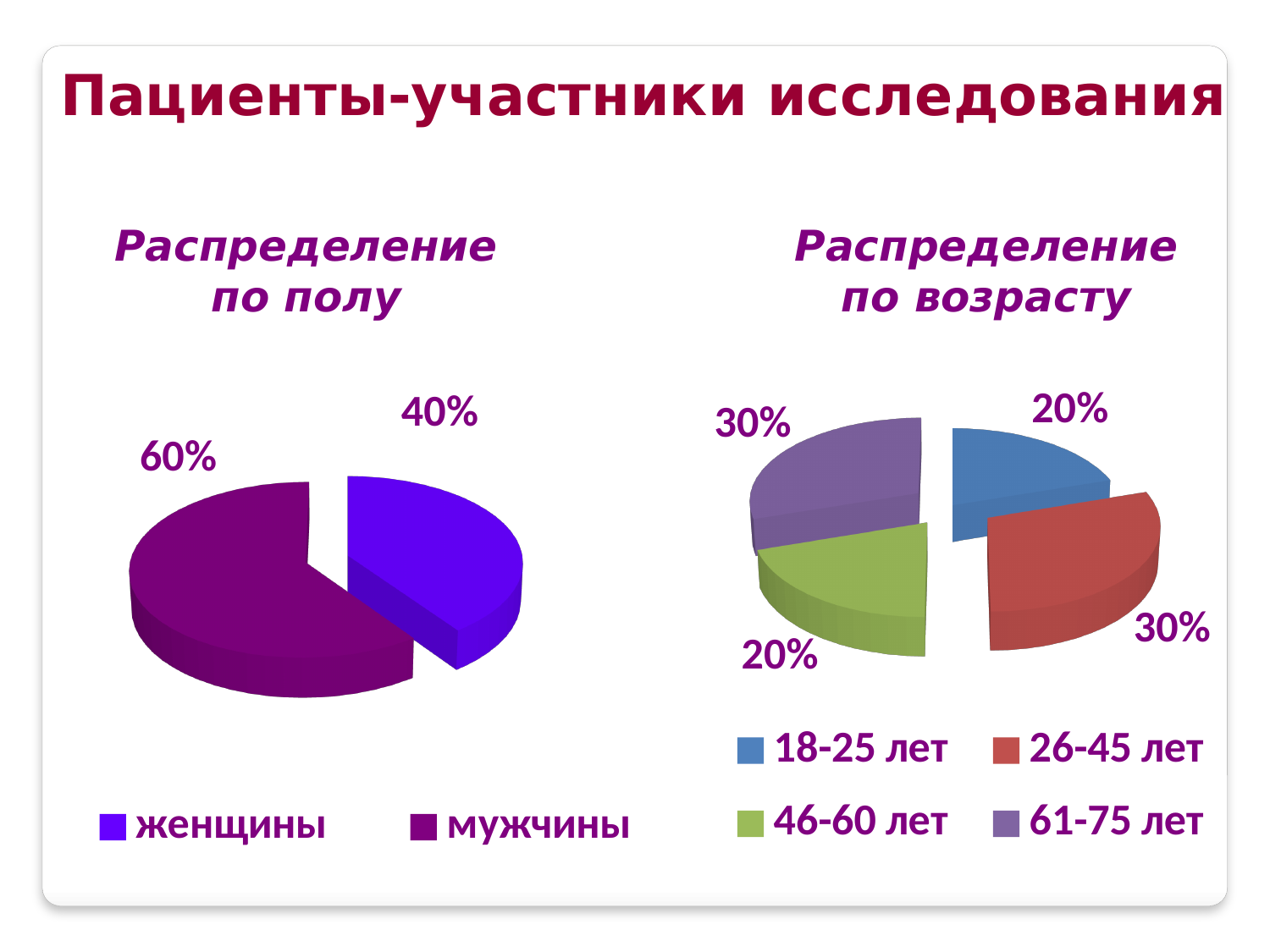

Пациенты-участники исследования
Распределение по полу

[unsupported chart]

Распределение по возрасту

[unsupported chart]